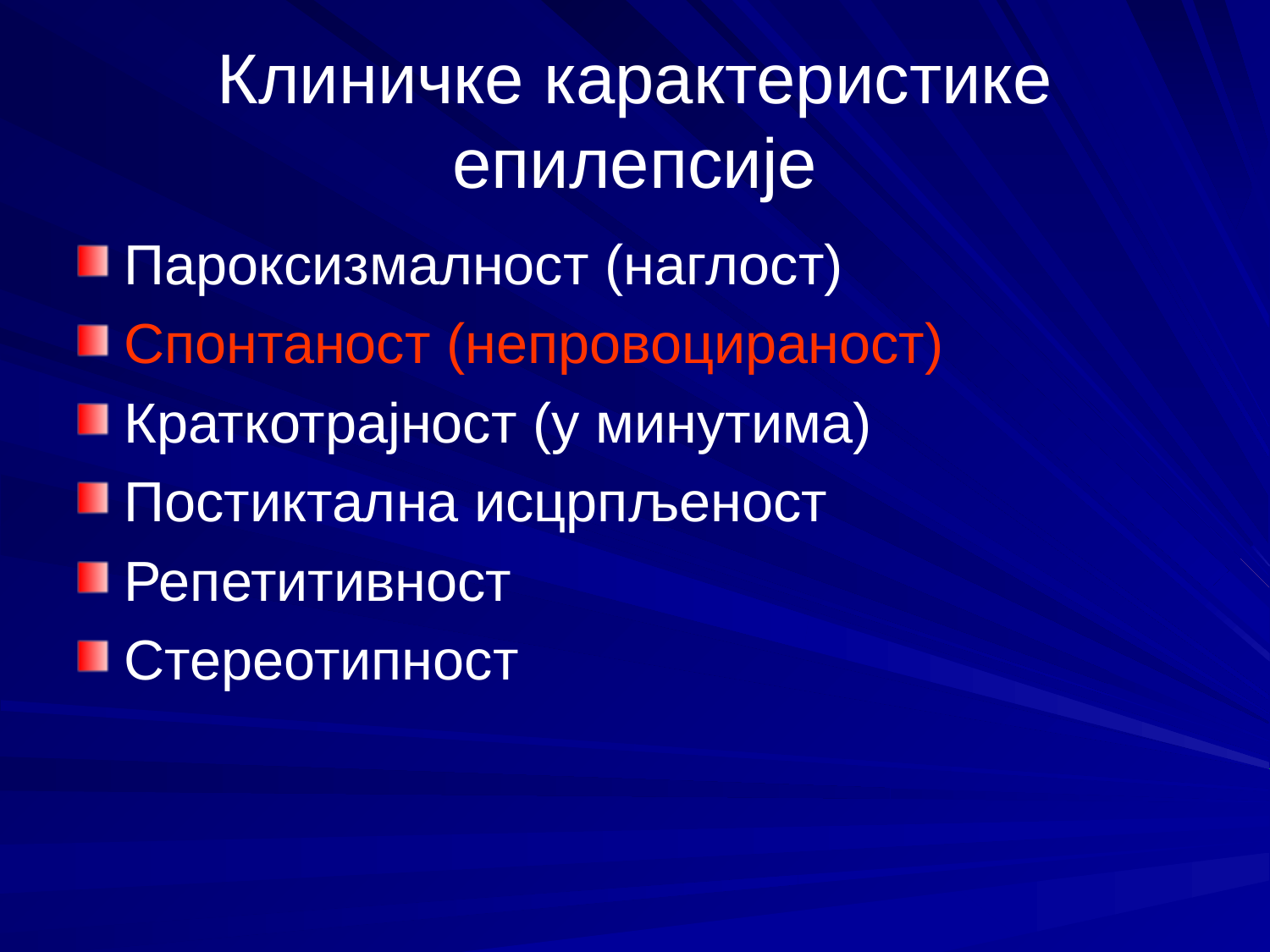

# Клиничке карактеристике епилепсије
Пароксизмалност (наглост)
Спонтаност (непровоцираност)
Краткотрајност (у минутима)
Постиктална исцрпљеност
Репетитивност
Стереотипност